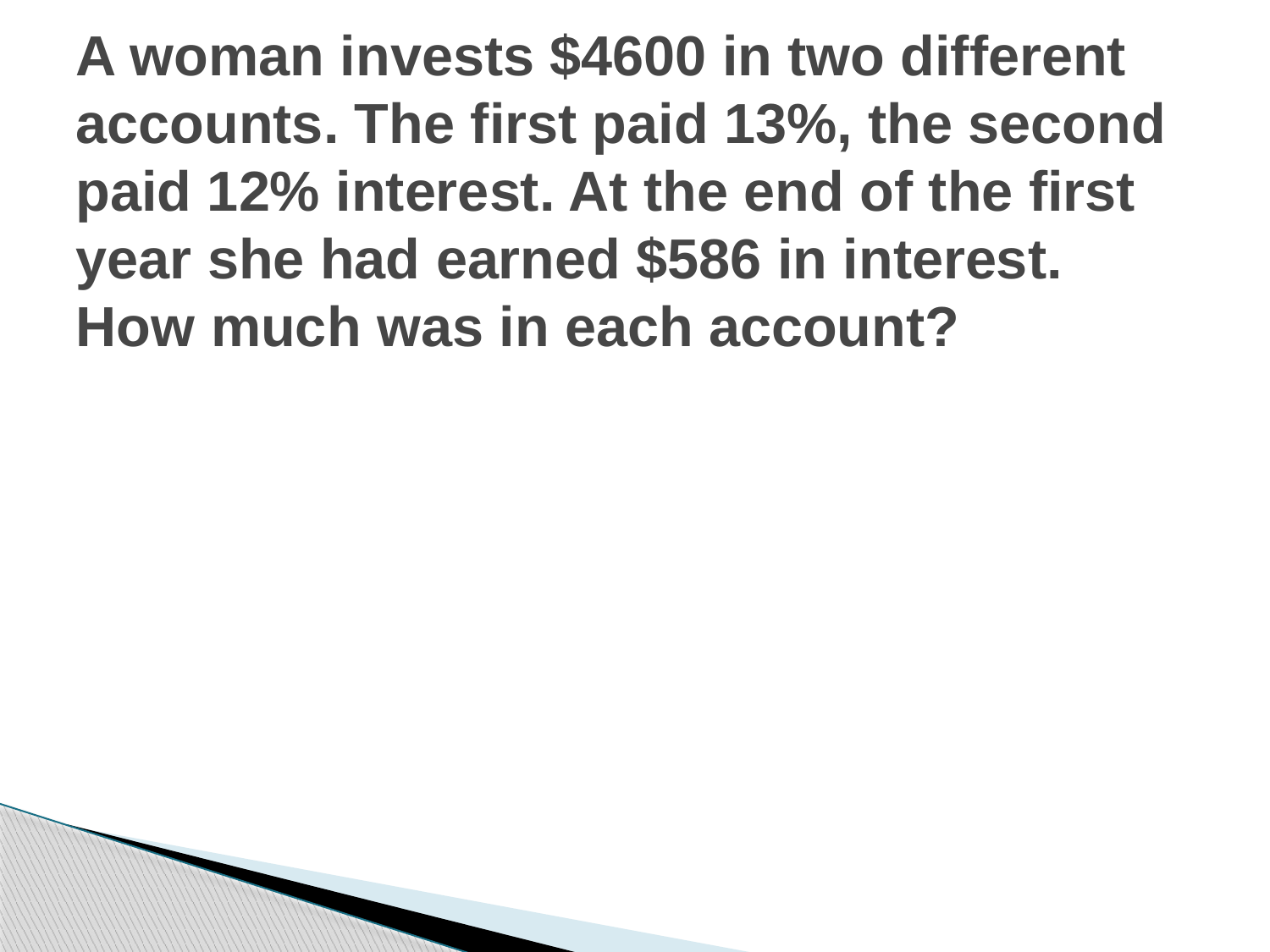

# A woman invests $4600 in two different accounts. The first paid 13%, the second paid 12% interest. At the end of the first year she had earned $586 in interest. How much was in each account?